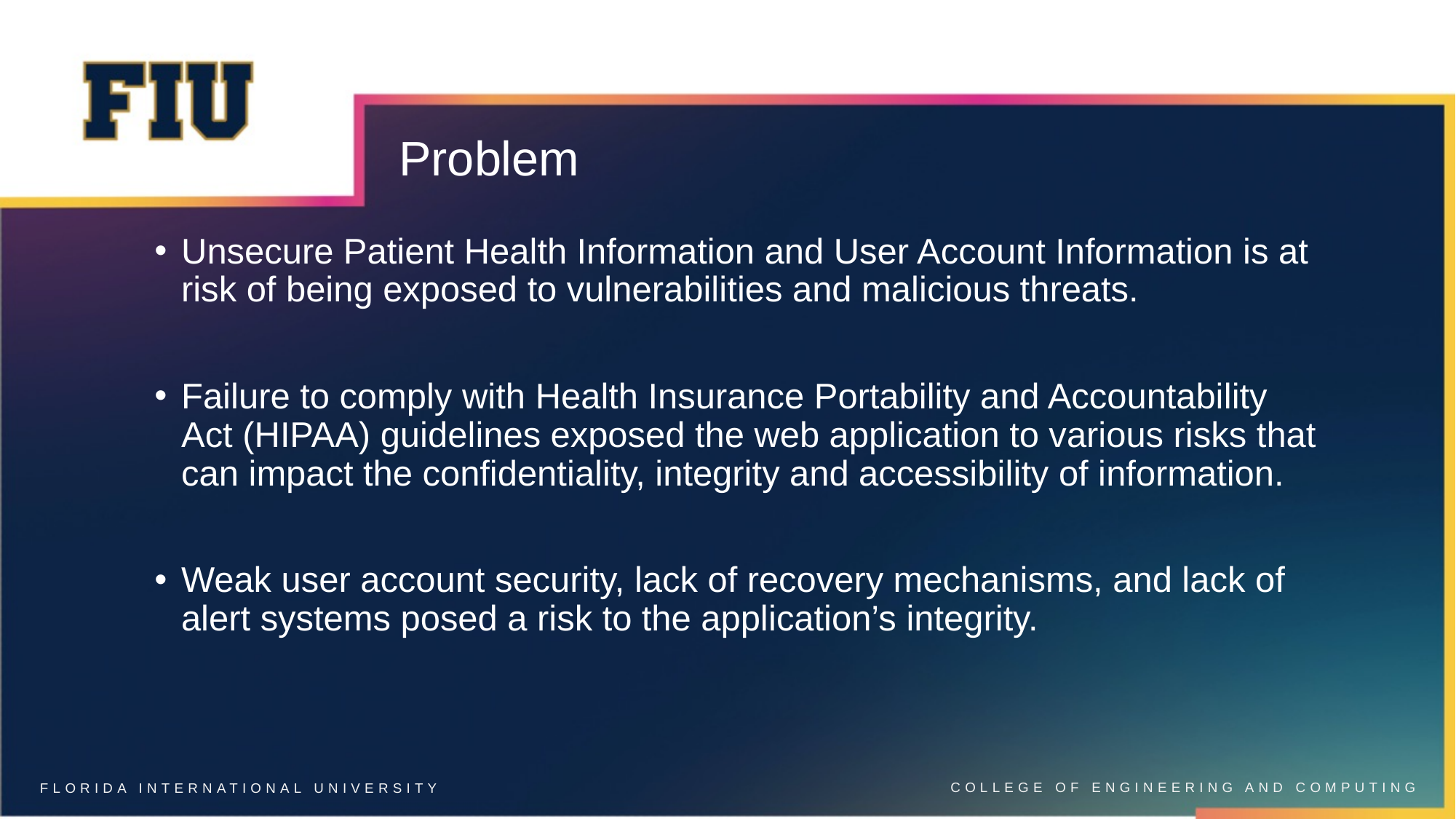

# Problem
Unsecure Patient Health Information and User Account Information is at risk of being exposed to vulnerabilities and malicious threats.

Failure to comply with Health Insurance Portability and Accountability Act (HIPAA) guidelines exposed the web application to various risks that can impact the confidentiality, integrity and accessibility of information.

Weak user account security, lack of recovery mechanisms, and lack of alert systems posed a risk to the application’s integrity.